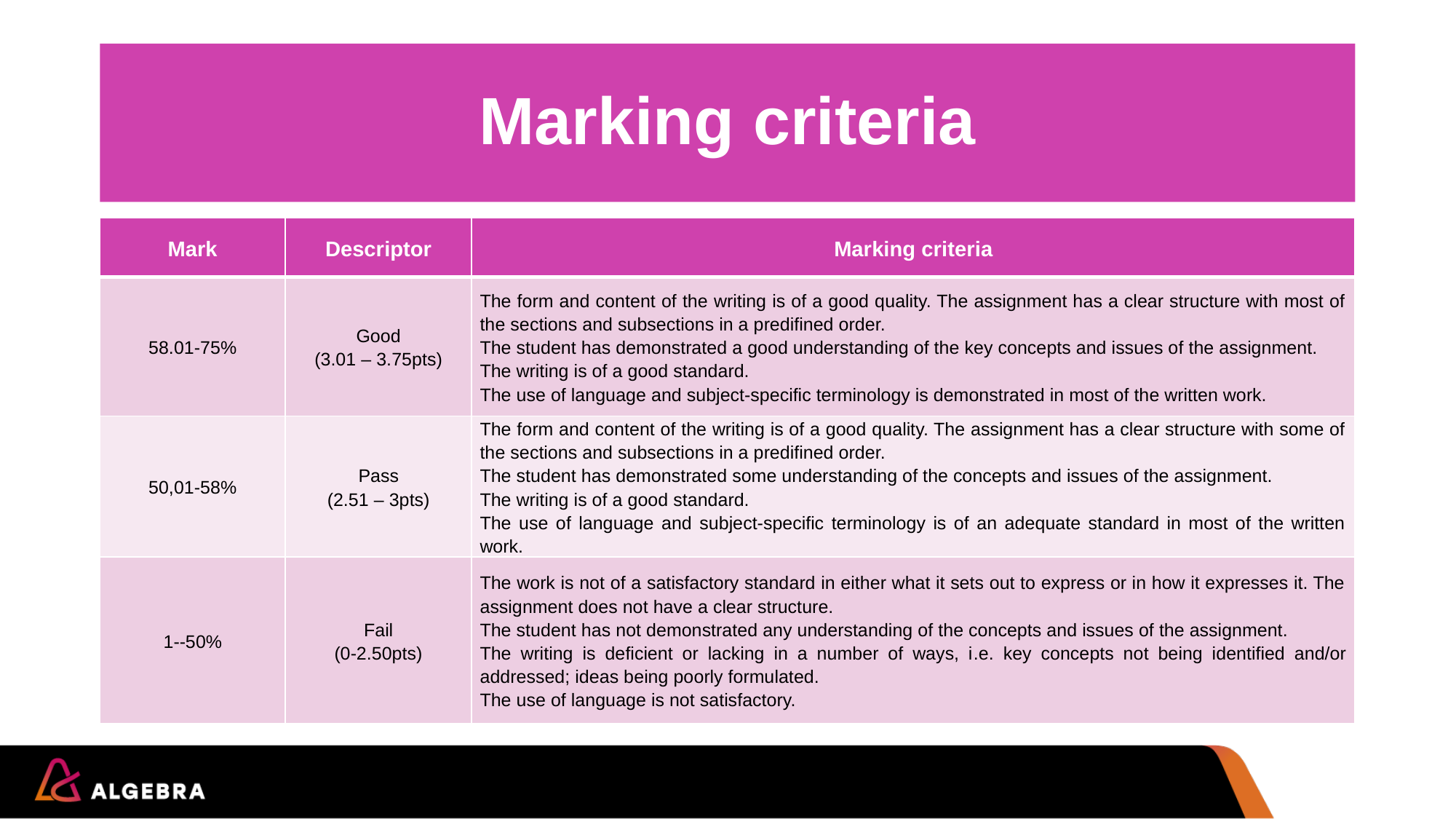

# Marking criteria
| Mark | Descriptor | Marking criteria |
| --- | --- | --- |
| 58.01-75% | Good (3.01 – 3.75pts) | The form and content of the writing is of a good quality. The assignment has a clear structure with most of the sections and subsections in a predifined order. The student has demonstrated a good understanding of the key concepts and issues of the assignment. The writing is of a good standard. The use of language and subject-specific terminology is demonstrated in most of the written work. |
| 50,01-58% | Pass (2.51 – 3pts) | The form and content of the writing is of a good quality. The assignment has a clear structure with some of the sections and subsections in a predifined order. The student has demonstrated some understanding of the concepts and issues of the assignment. The writing is of a good standard. The use of language and subject-specific terminology is of an adequate standard in most of the written work. |
| 1--50% | Fail (0-2.50pts) | The work is not of a satisfactory standard in either what it sets out to express or in how it expresses it. The assignment does not have a clear structure. The student has not demonstrated any understanding of the concepts and issues of the assignment. The writing is deficient or lacking in a number of ways, i.e. key concepts not being identified and/or addressed; ideas being poorly formulated. The use of language is not satisfactory. |